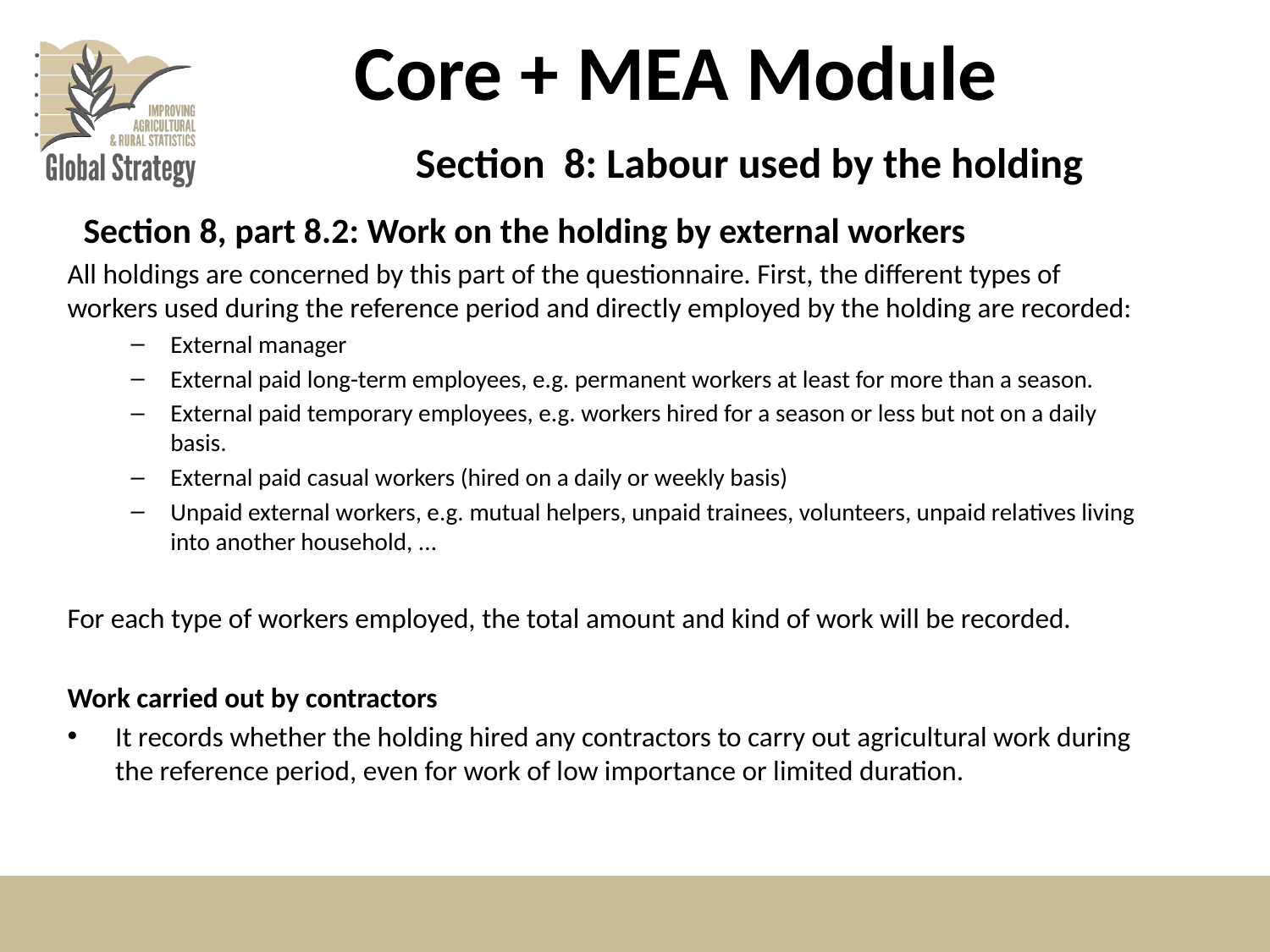

# Core + MEA Module
Section  8: Labour used by the holding
Section 8, part 8.2: Work on the holding by external workers
All holdings are concerned by this part of the questionnaire. First, the different types of workers used during the reference period and directly employed by the holding are recorded:
External manager
External paid long-term employees, e.g. permanent workers at least for more than a season.
External paid temporary employees, e.g. workers hired for a season or less but not on a daily basis.
External paid casual workers (hired on a daily or weekly basis)
Unpaid external workers, e.g. mutual helpers, unpaid trainees, volunteers, unpaid relatives living into another household, ...

For each type of workers employed, the total amount and kind of work will be recorded.

Work carried out by contractors
It records whether the holding hired any contractors to carry out agricultural work during the reference period, even for work of low importance or limited duration.